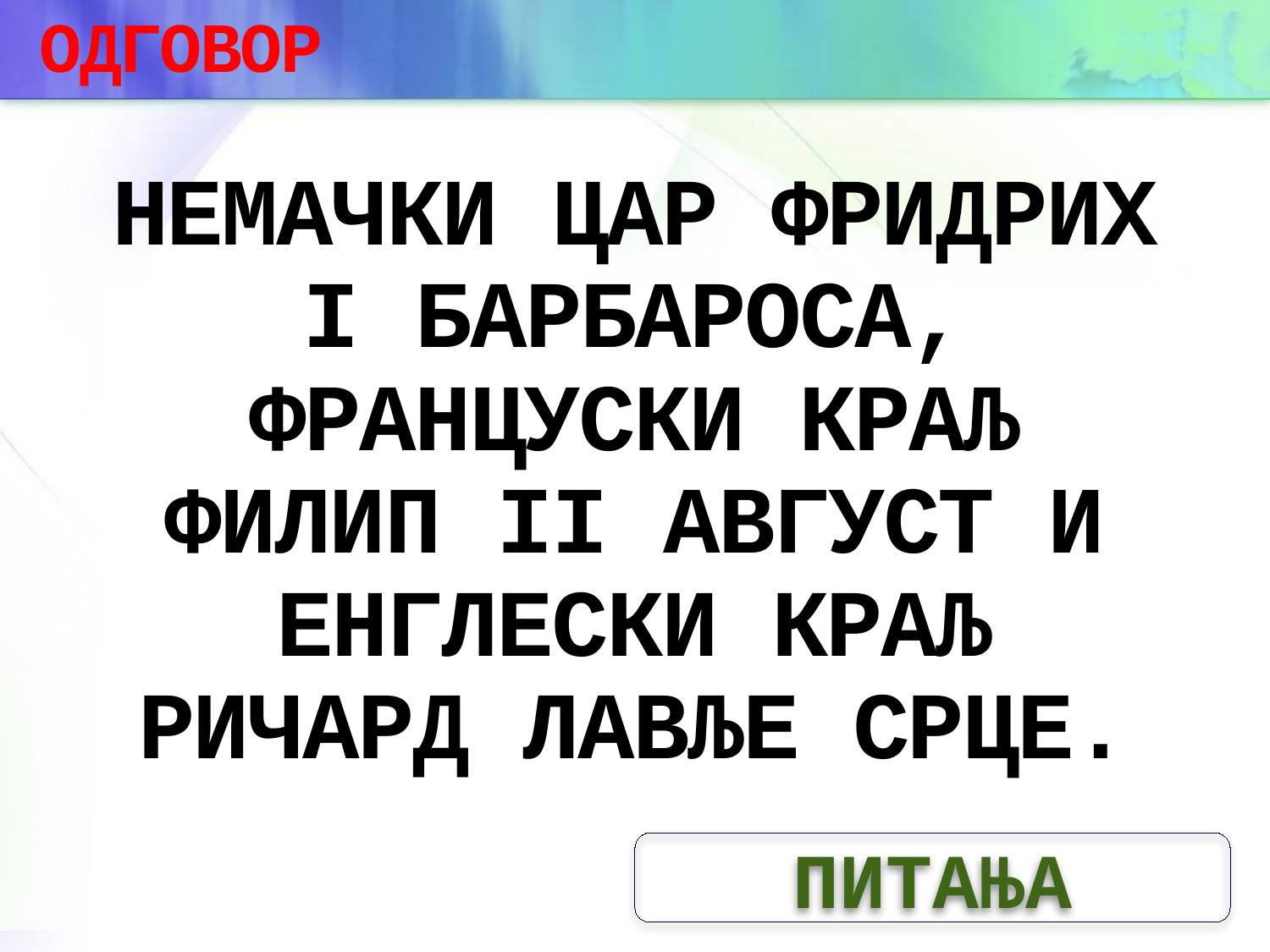

ОДГОВОР
# НЕМАЧКИ ЦАР ФРИДРИХ I БАРБАРОСА, ФРАНЦУСКИ КРАЉ ФИЛИП II АВГУСТ И ЕНГЛЕСКИ КРАЉ РИЧАРД ЛАВЉЕ СРЦЕ.
ПИТАЊА